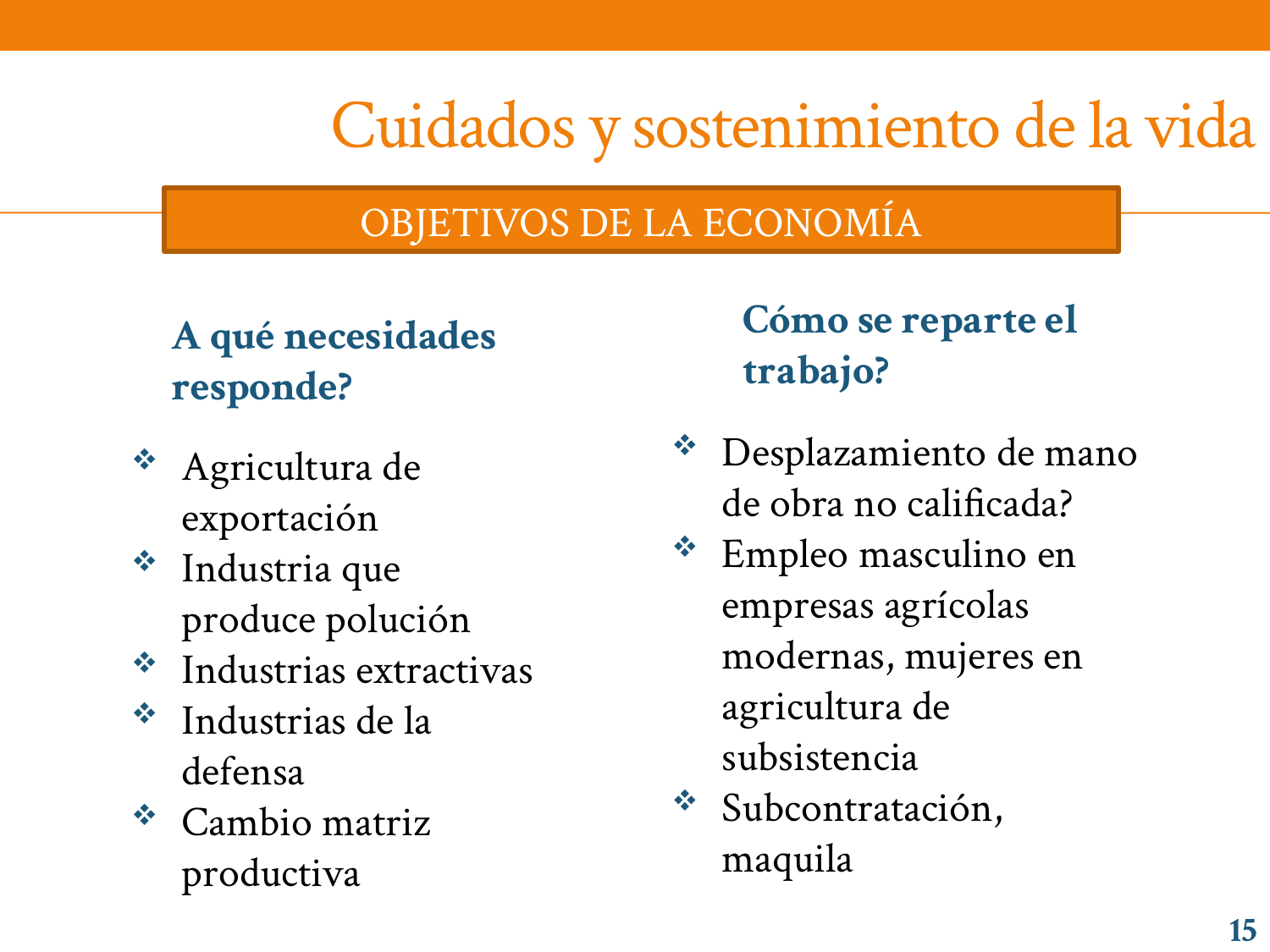

# Cuidados y sostenimiento de la vida
OBJETIVOS DE LA ECONOMÍA
Cómo se reparte el trabajo?
A qué necesidades responde?
Desplazamiento de mano de obra no calificada?
Empleo masculino en empresas agrícolas modernas, mujeres en agricultura de subsistencia
Subcontratación, maquila
Agricultura de exportación
Industria que  produce polución
Industrias extractivas
Industrias de la defensa
Cambio matriz productiva
15